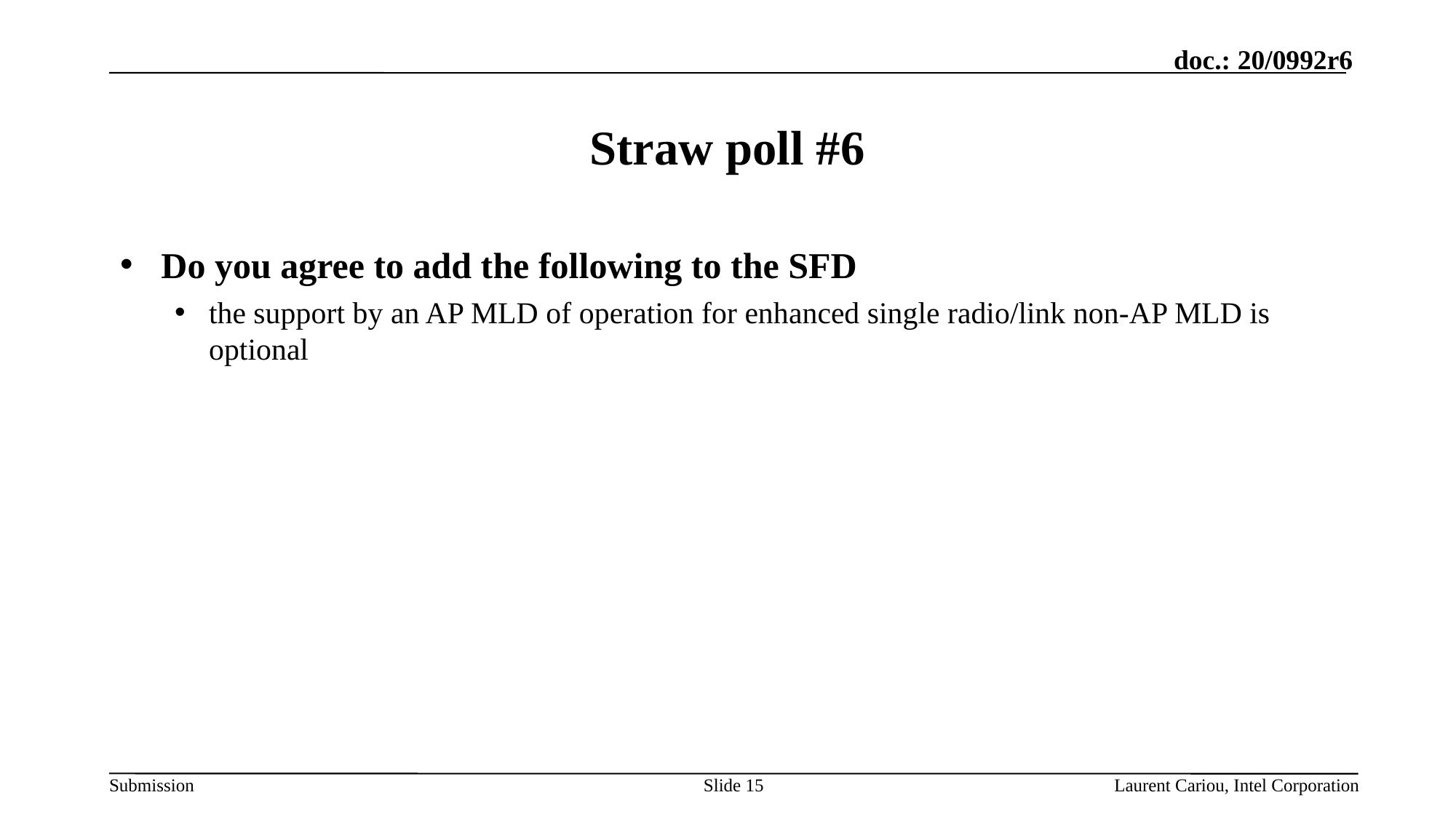

# Straw poll #6
Do you agree to add the following to the SFD
the support by an AP MLD of operation for enhanced single radio/link non-AP MLD is optional
Slide 15
Laurent Cariou, Intel Corporation